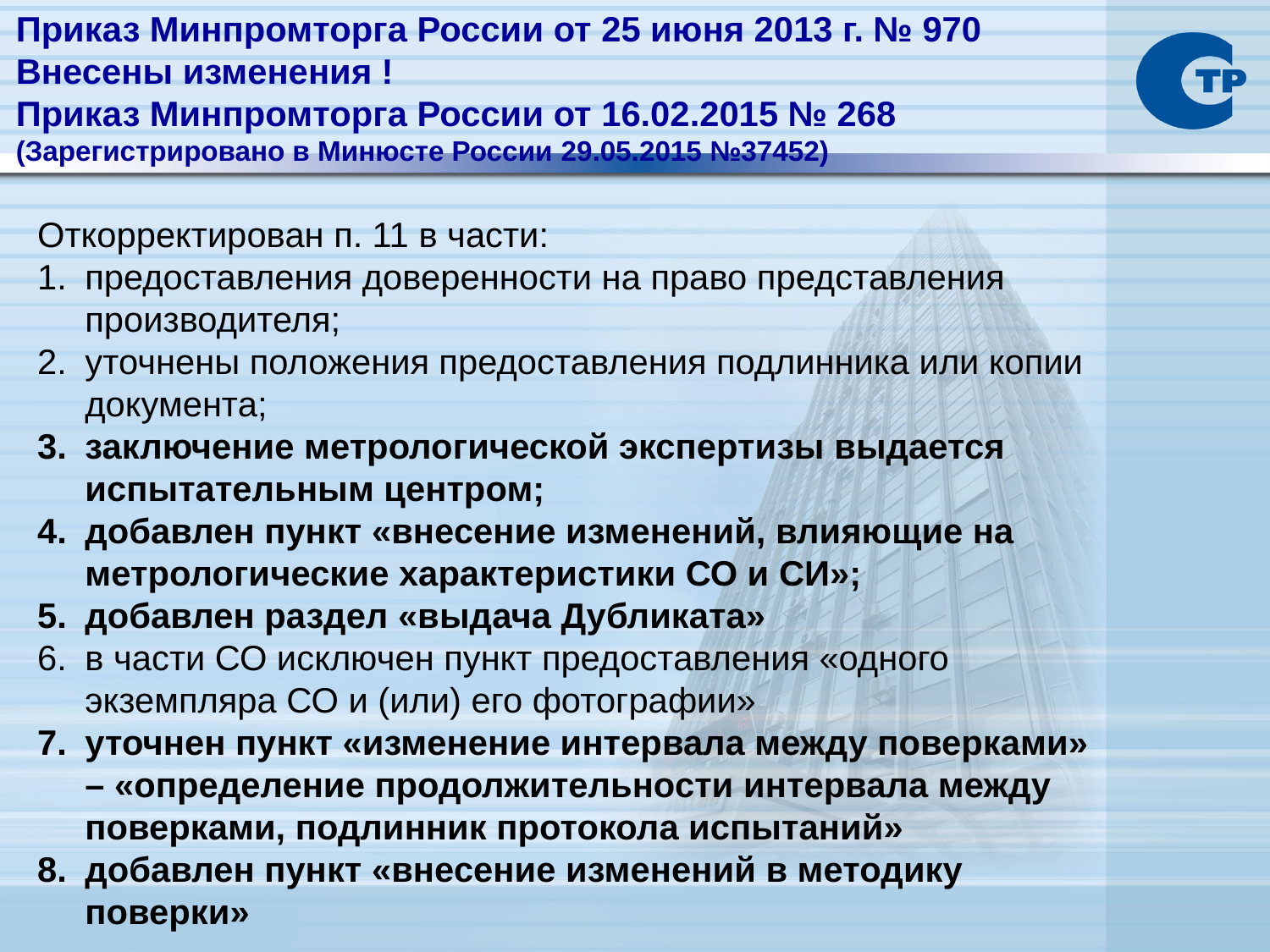

Приказ Минпромторга России от 25 июня 2013 г. № 970
Внесены изменения !
Приказ Минпромторга России от 16.02.2015 № 268
(Зарегистрировано в Минюсте России 29.05.2015 №37452)
Откорректирован п. 11 в части:
предоставления доверенности на право представления производителя;
уточнены положения предоставления подлинника или копии документа;
заключение метрологической экспертизы выдается испытательным центром;
добавлен пункт «внесение изменений, влияющие на метрологические характеристики СО и СИ»;
добавлен раздел «выдача Дубликата»
в части СО исключен пункт предоставления «одного экземпляра СО и (или) его фотографии»
уточнен пункт «изменение интервала между поверками» – «определение продолжительности интервала между поверками, подлинник протокола испытаний»
добавлен пункт «внесение изменений в методику поверки»